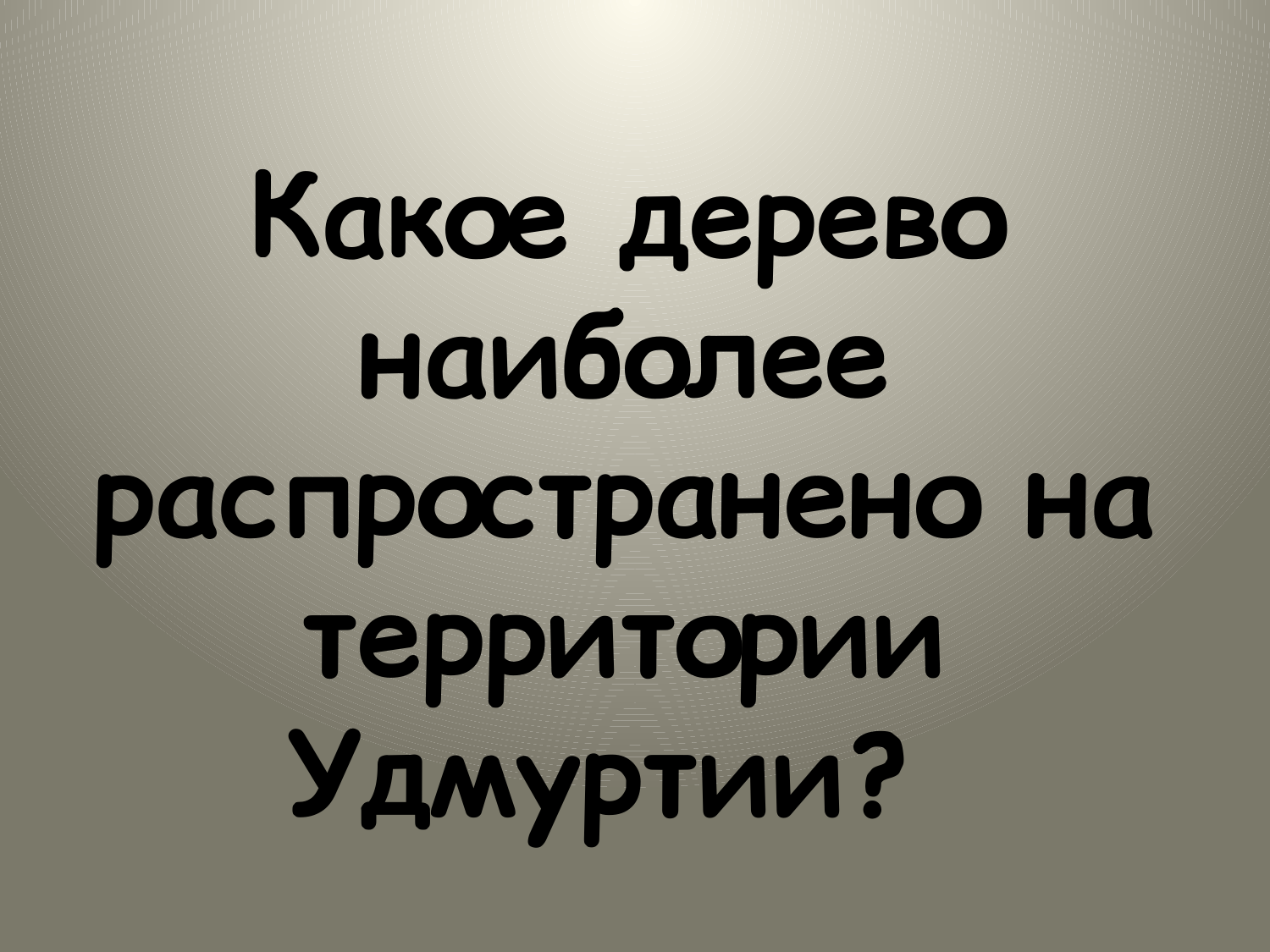

Какое дерево наиболее распространено на территории Удмуртии?